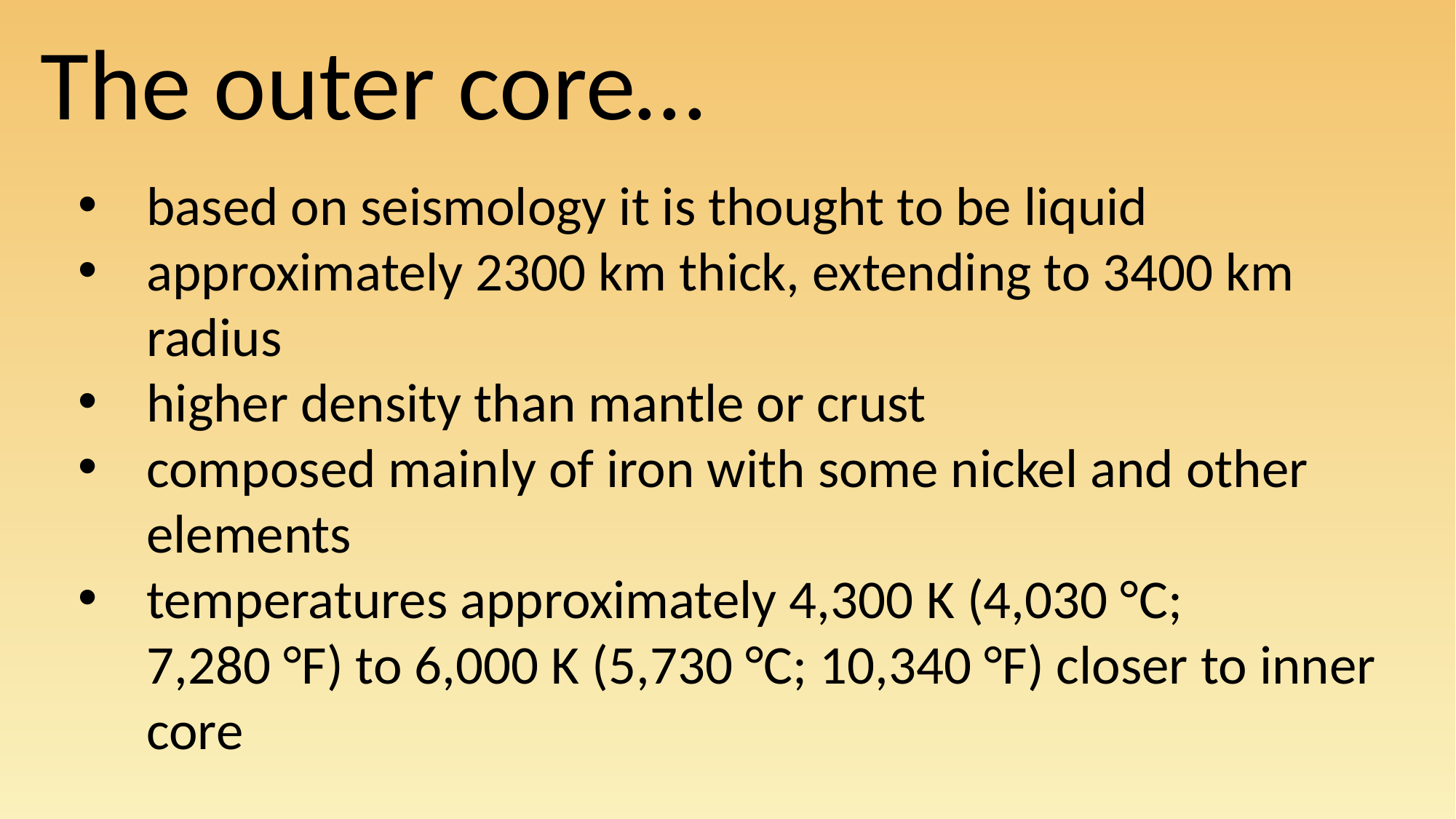

The outer core…

based on seismology it is thought to be liquid
approximately 2300 km thick, extending to 3400 km radius
higher density than mantle or crust
composed mainly of iron with some nickel and other elements
temperatures approximately 4,300 K (4,030 °C; 7,280 °F) to 6,000 K (5,730 °C; 10,340 °F) closer to inner core